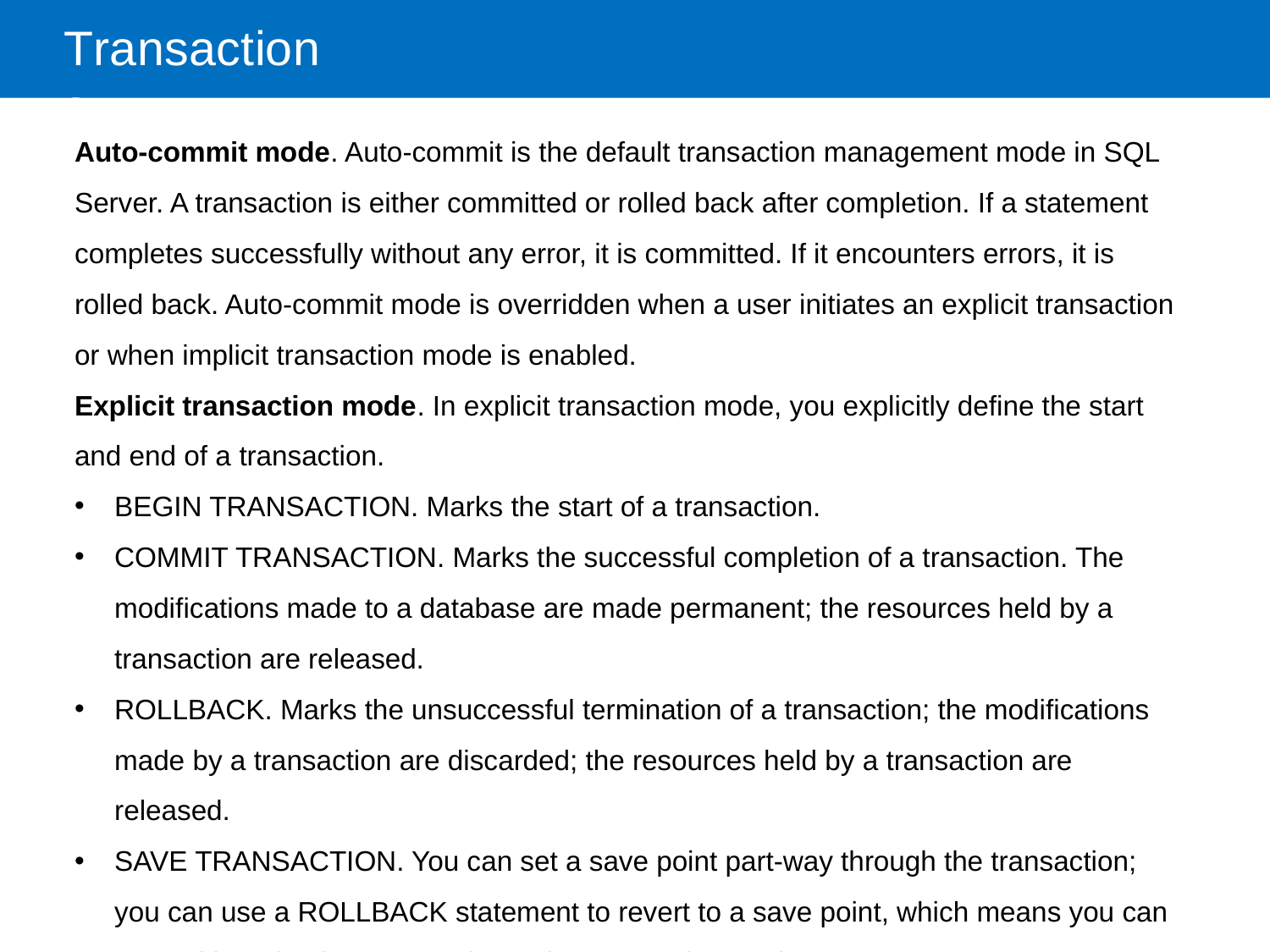

# Transactions
Auto-commit mode. Auto-commit is the default transaction management mode in SQL Server. A transaction is either committed or rolled back after completion. If a statement completes successfully without any error, it is committed. If it encounters errors, it is rolled back. Auto-commit mode is overridden when a user initiates an explicit transaction or when implicit transaction mode is enabled.
Explicit transaction mode. In explicit transaction mode, you explicitly define the start and end of a transaction.
BEGIN TRANSACTION. Marks the start of a transaction.
COMMIT TRANSACTION. Marks the successful completion of a transaction. The modifications made to a database are made permanent; the resources held by a transaction are released.
ROLLBACK. Marks the unsuccessful termination of a transaction; the modifications made by a transaction are discarded; the resources held by a transaction are released.
SAVE TRANSACTION. You can set a save point part-way through the transaction; you can use a ROLLBACK statement to revert to a save point, which means you can retry without having to start the entire transaction again.